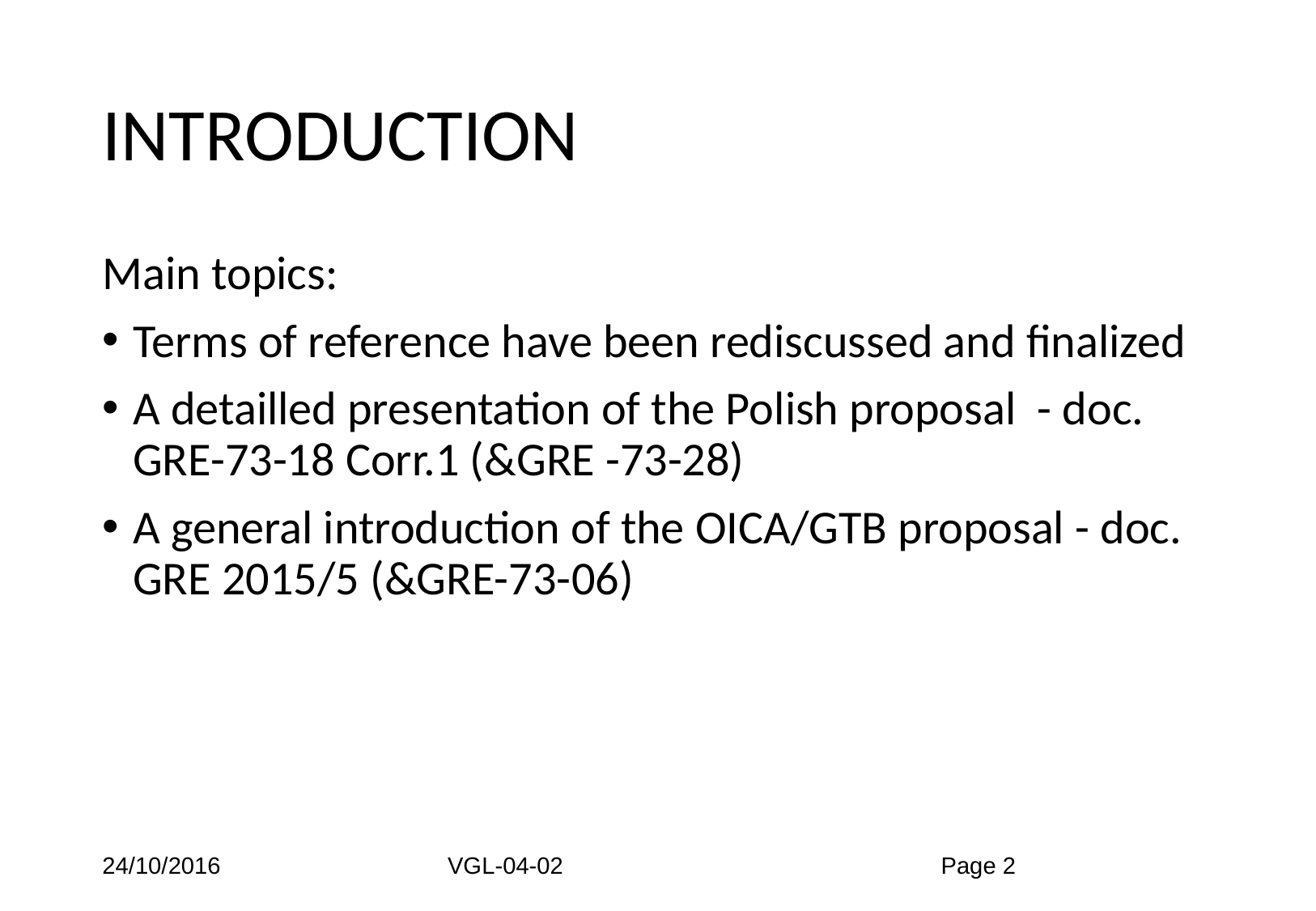

# INTRODUCTION
Main topics:
Terms of reference have been rediscussed and finalized
A detailled presentation of the Polish proposal  - doc. GRE-73-18 Corr.1 (&GRE -73-28)
A general introduction of the OICA/GTB proposal - doc. GRE 2015/5 (&GRE-73-06)

24/10/2016
VGL-04-02
Page 2